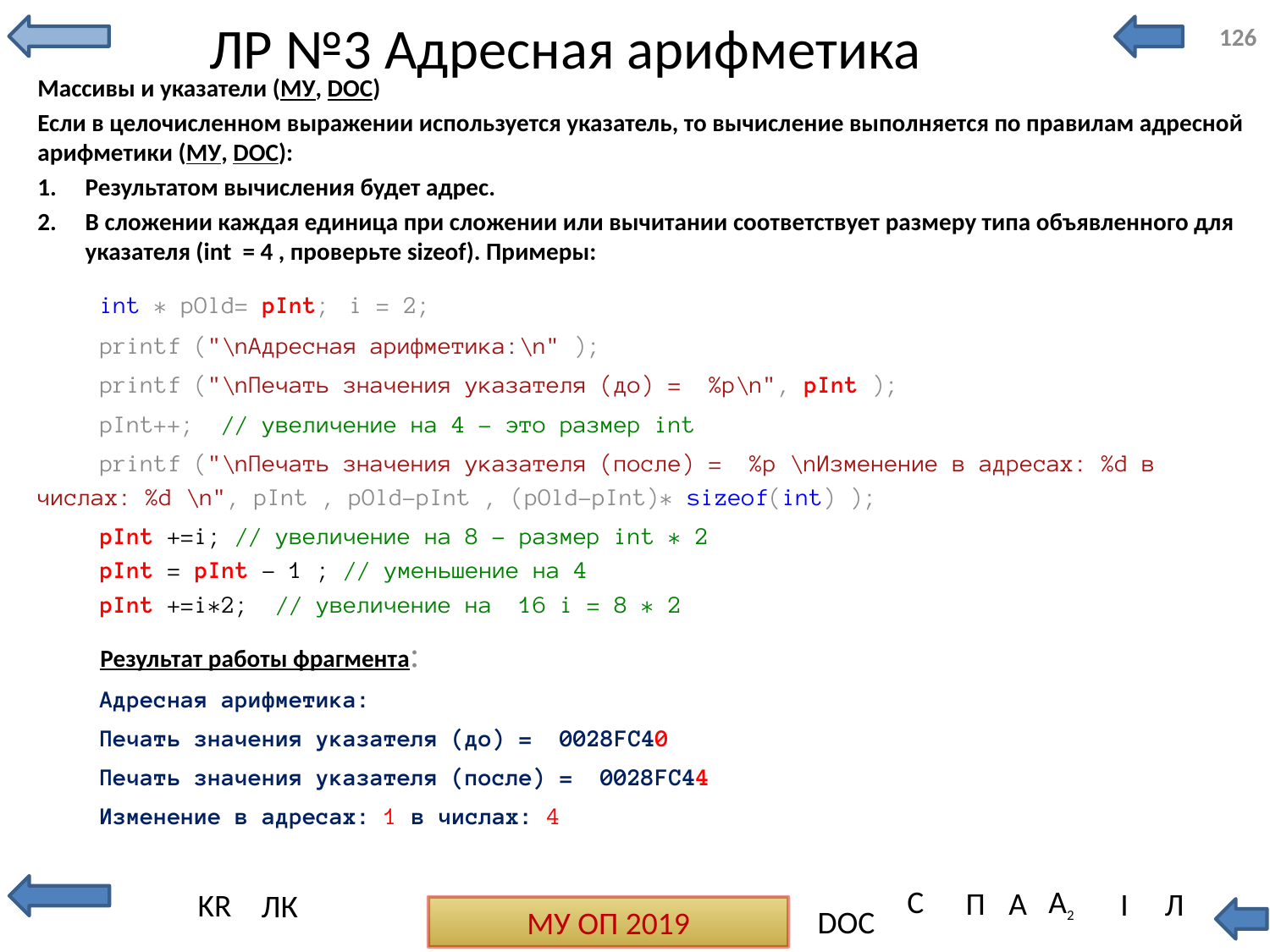

# ЛР №3 Адресная арифметика
126
Массивы и указатели (МУ, DOC)
Если в целочисленном выражении используется указатель, то вычисление выполняется по правилам адресной арифметики (МУ, DOC):
Результатом вычисления будет адрес.
В сложении каждая единица при сложении или вычитании соответствует размеру типа объявленного для указателя (int  = 4 , проверьте sizeof). Примеры:
int * pOld= pInt; i = 2;
printf ("\nАдресная арифметика:\n" );
printf ("\nПечать значения указателя (до) =  %p\n", pInt );
pInt++;  // увеличение на 4 – это размер int
printf ("\nПечать значения указателя (после) =  %p \nИзменение в адресах: %d в числах: %d \n", pInt , pOld-pInt , (pOld-pInt)* sizeof(int) );
pInt +=i; // увеличение на 8 - размер int * 2
pInt = pInt - 1 ; // уменьшение на 4
pInt +=i*2;  // увеличение на  16 i = 8 * 2
Результат работы фрагмента:
Адресная арифметика:
Печать значения указателя (до) =  0028FC40
Печать значения указателя (после) =  0028FC44
Изменение в адресах: 1 в числах: 4